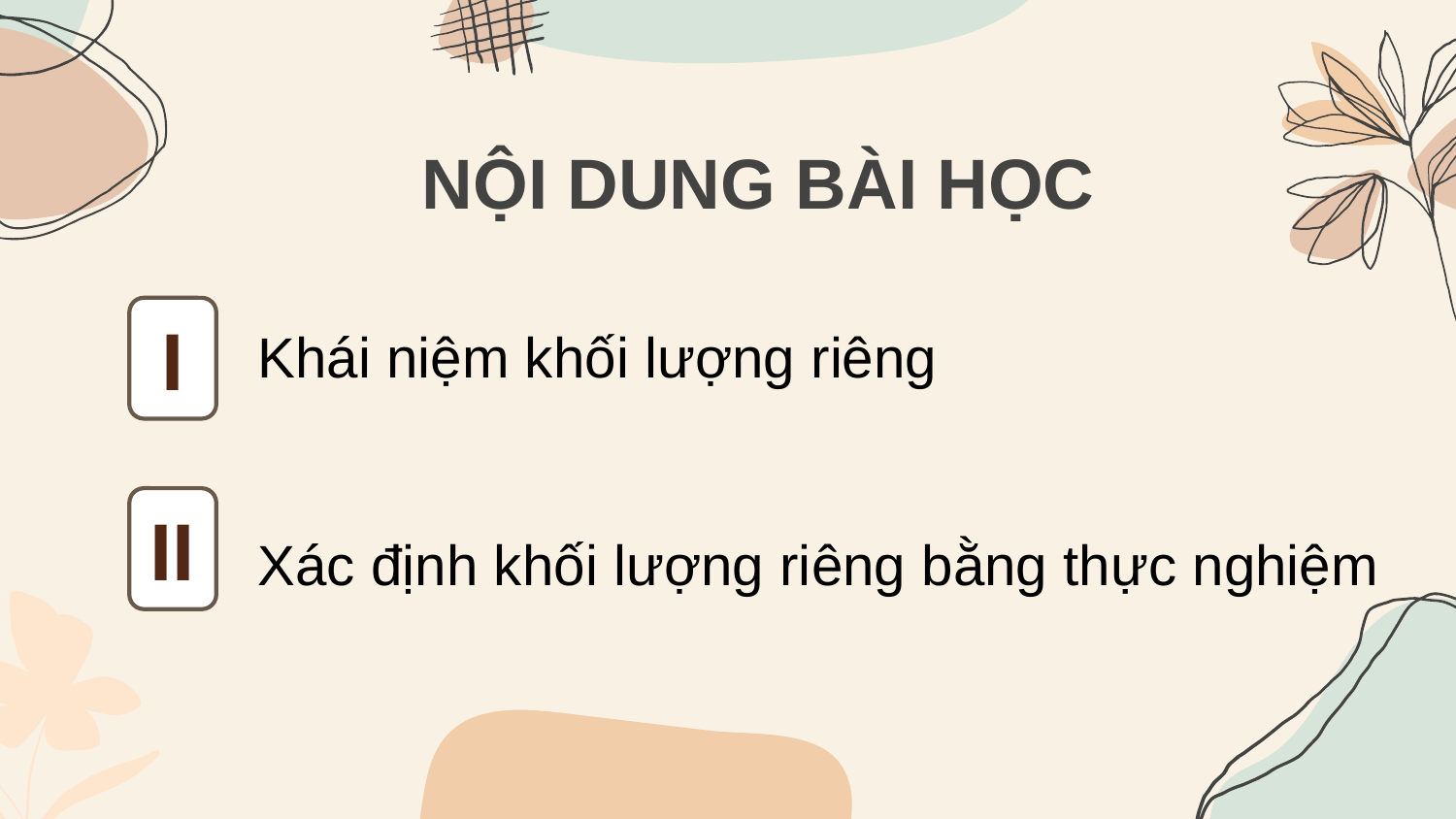

# NỘI DUNG BÀI HỌC
I
Khái niệm khối lượng riêng
II
Xác định khối lượng riêng bằng thực nghiệm